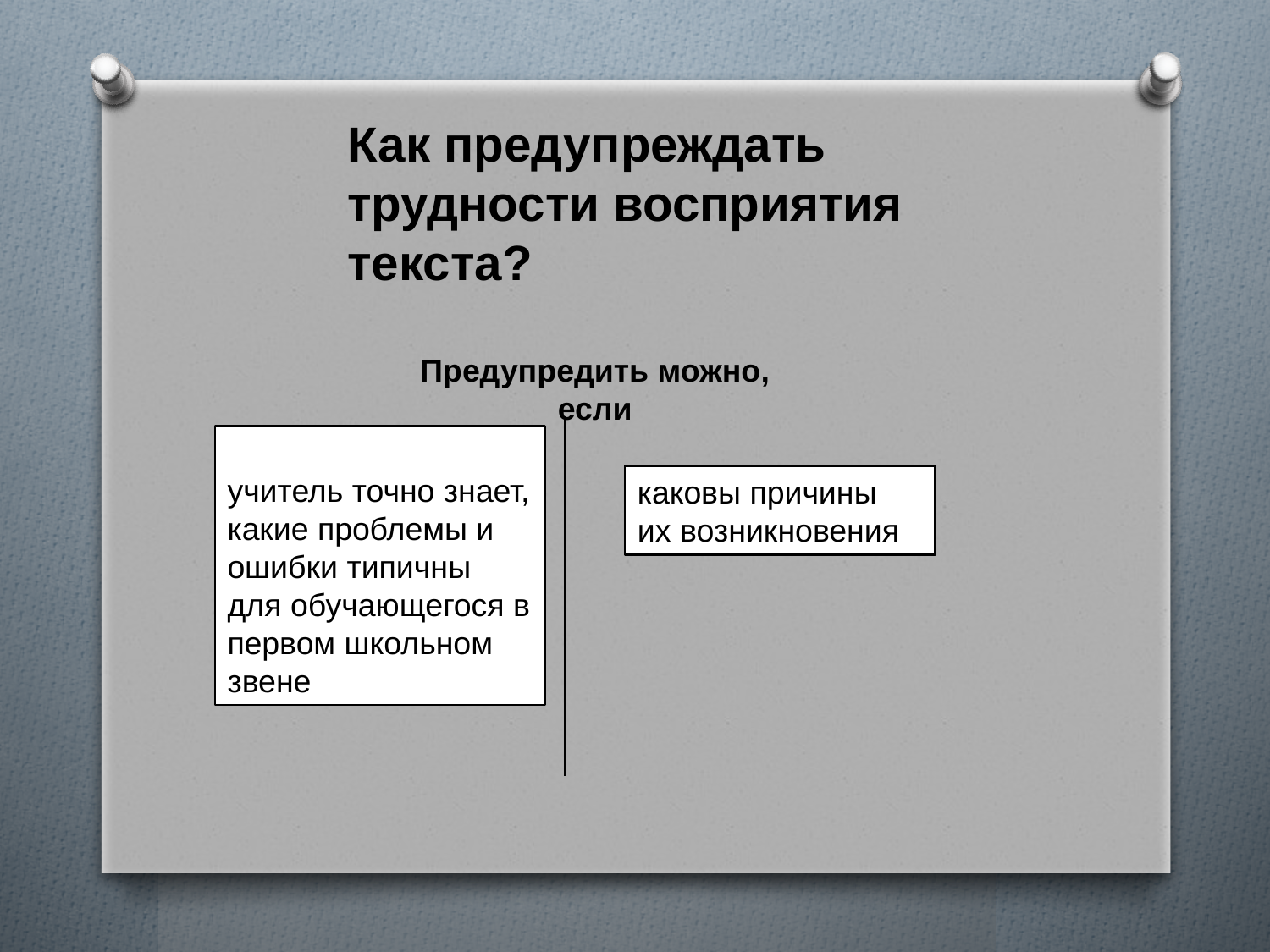

Как предупреждать трудности восприятия текста?
Предупредить можно, если

учитель точно знает, какие проблемы и ошибки типичны для обучающегося в первом школьном звене
каковы причины
их возникновения